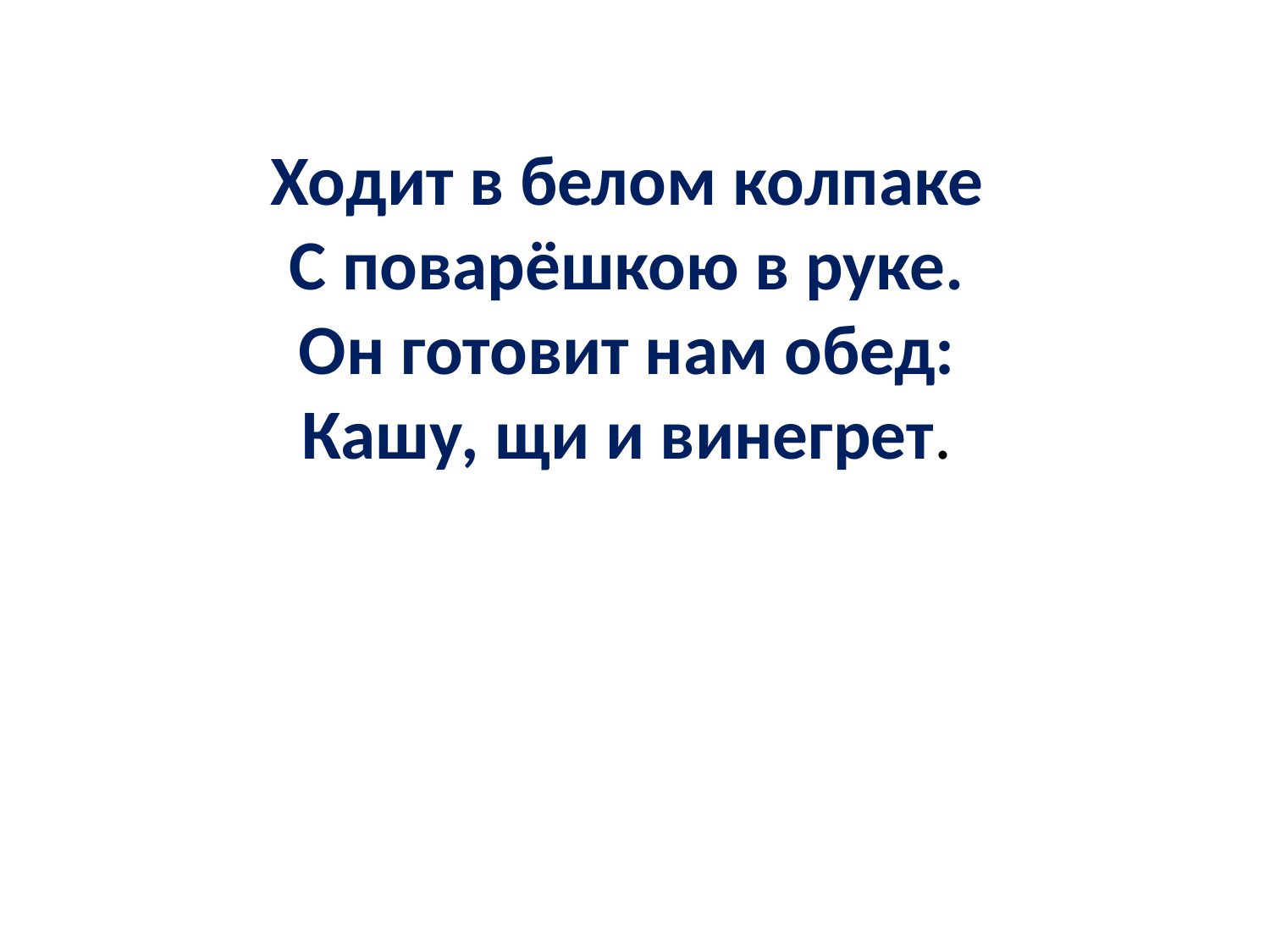

# Ходит в белом колпаке С поварёшкою в руке. Он готовит нам обед: Кашу, щи и винегрет.